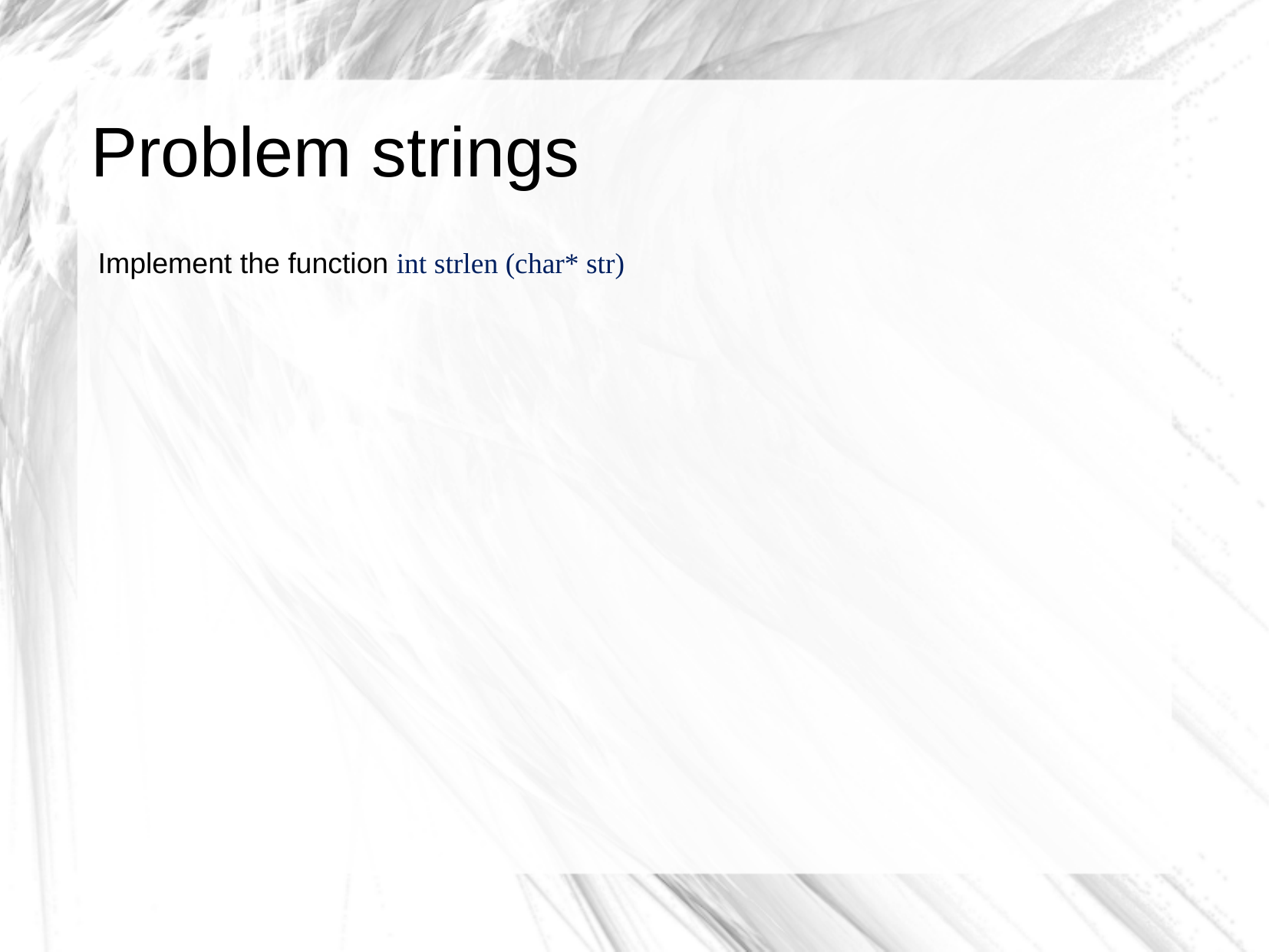

# Problem strings
Implement the function int strlen (char* str)